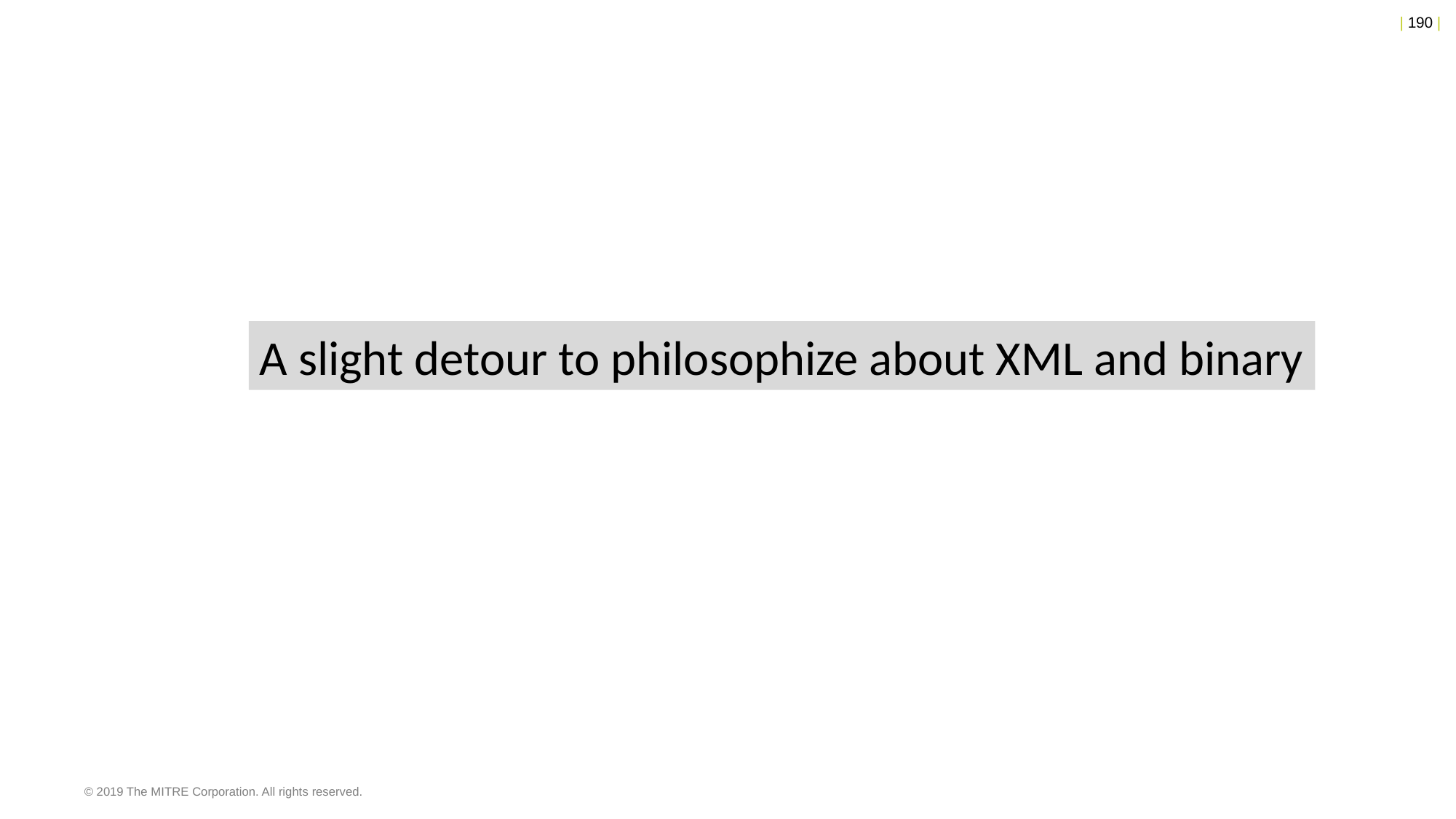

A slight detour to philosophize about XML and binary
© 2019 The MITRE Corporation. All rights reserved.